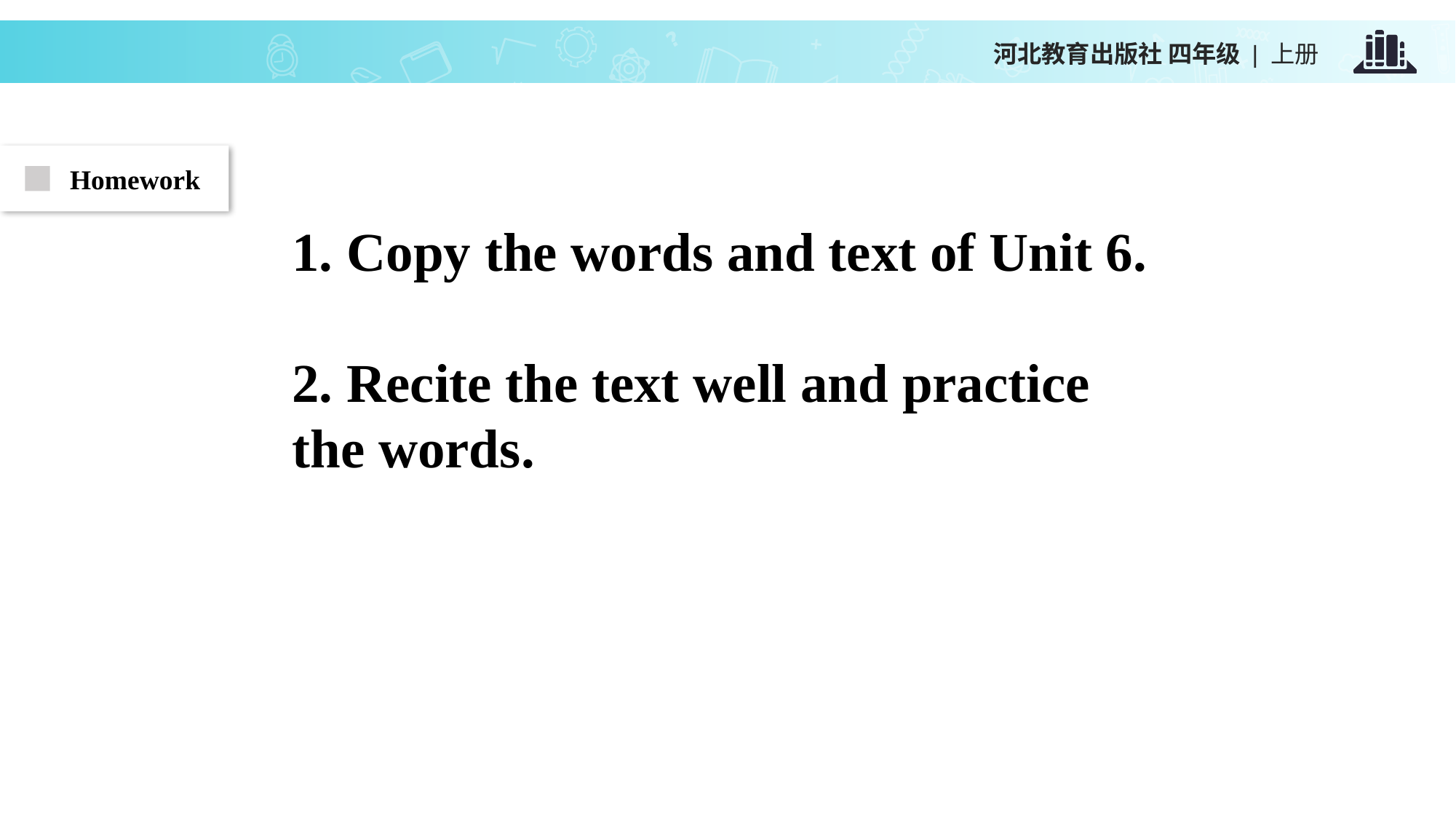

Homework

1. Copy the words and text of Unit 6.

2. Recite the text well and practice the words.